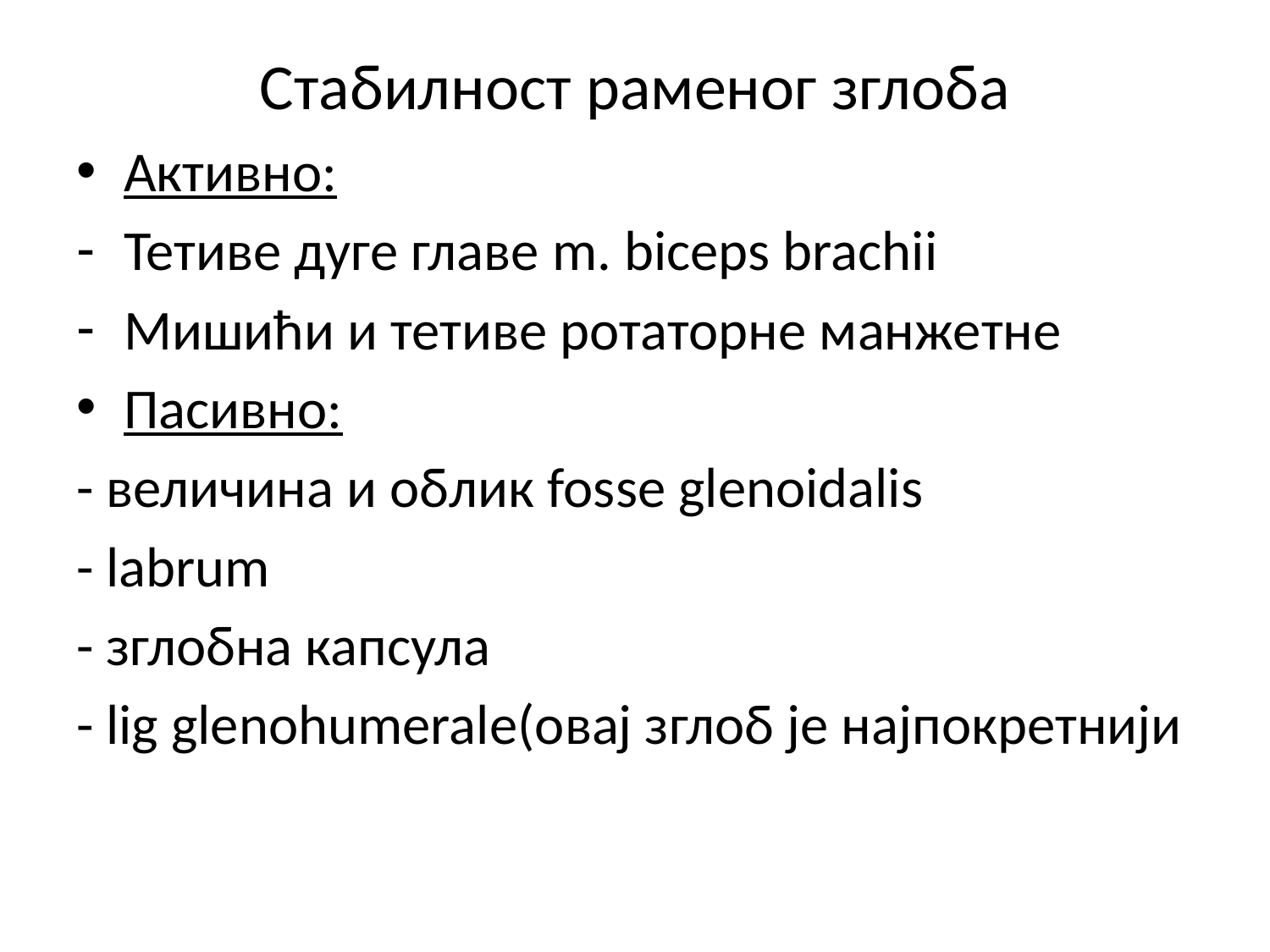

# Стабилност раменог зглоба
Активно:
Тетиве дуге главе m. biceps brachii
Мишићи и тетиве ротаторне манжетне
Пасивно:
- величина и облик fosse glenoidalis
- labrum
- зглобна капсула
- lig glenohumerale(овај зглоб је најпокретнији